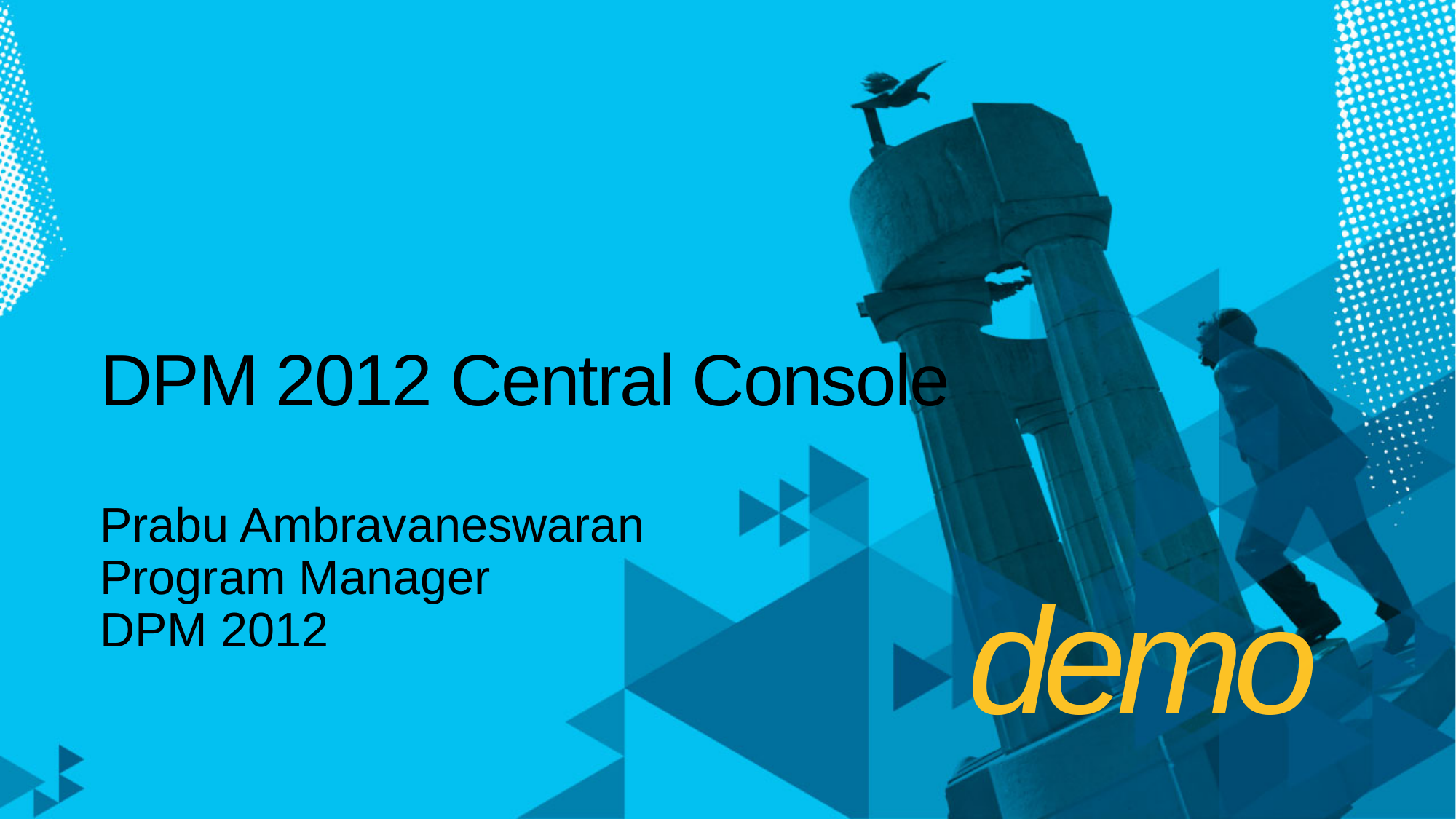

# DPM 2012 Central Console
Prabu Ambravaneswaran
Program Manager
DPM 2012
demo